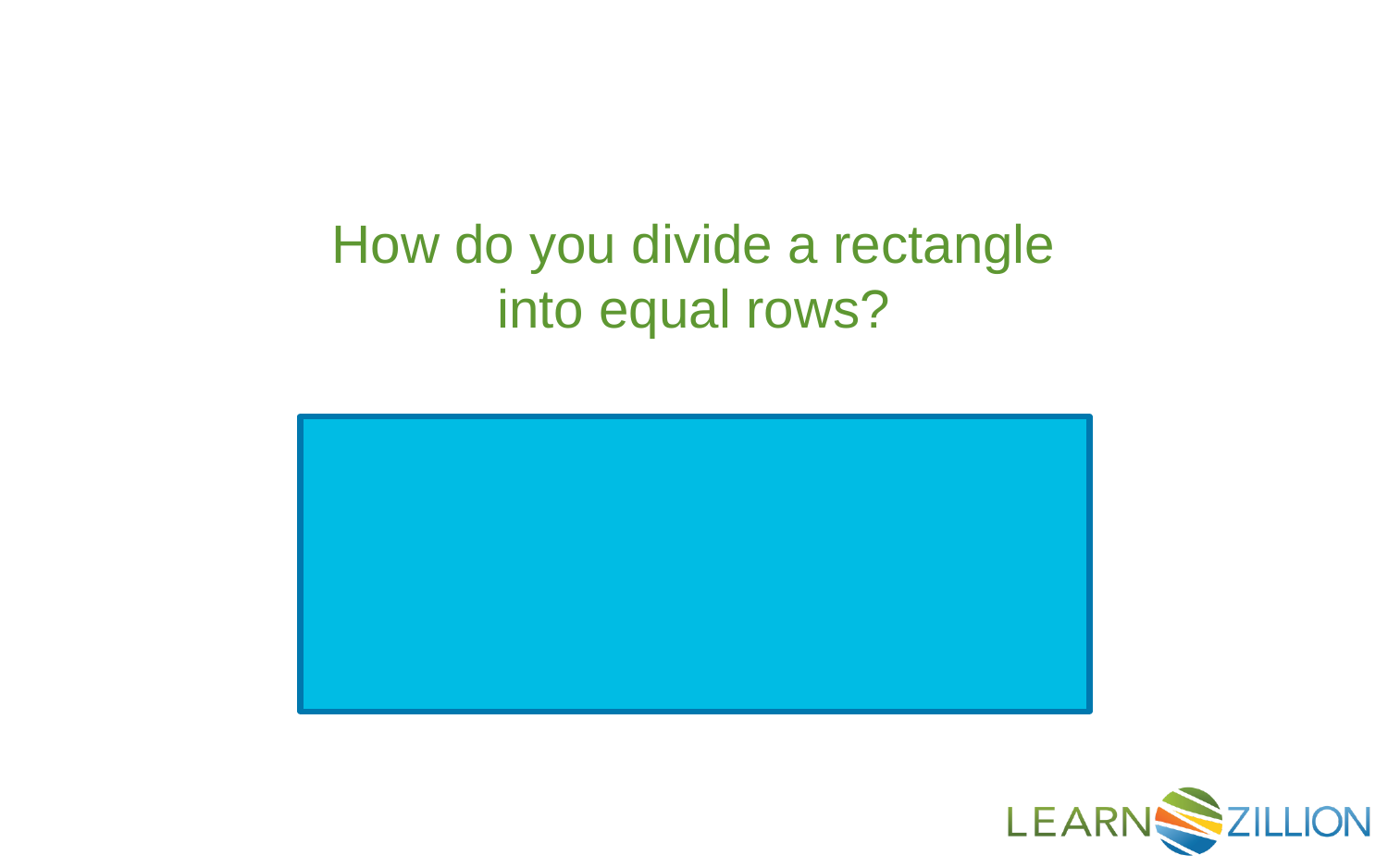

How do you divide a rectangle into equal rows?